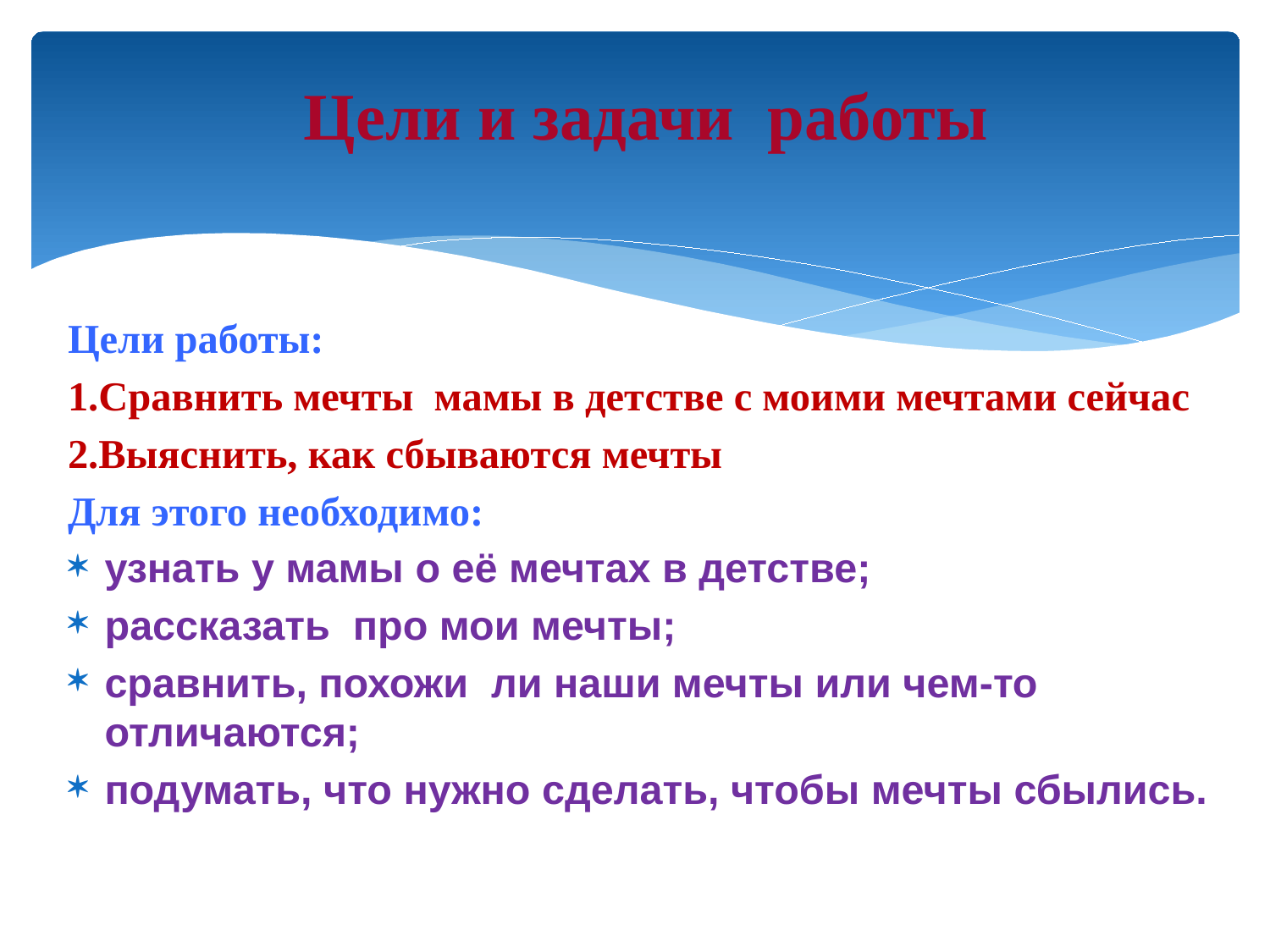

# Цели и задачи  работы
Цели работы:
1.Сравнить мечты  мамы в детстве с моими мечтами сейчас
2.Выяснить, как сбываются мечты
Для этого необходимо:
узнать у мамы о её мечтах в детстве;
рассказать  про мои мечты;
сравнить, похожи  ли наши мечты или чем-то отличаются;
подумать, что нужно сделать, чтобы мечты сбылись.